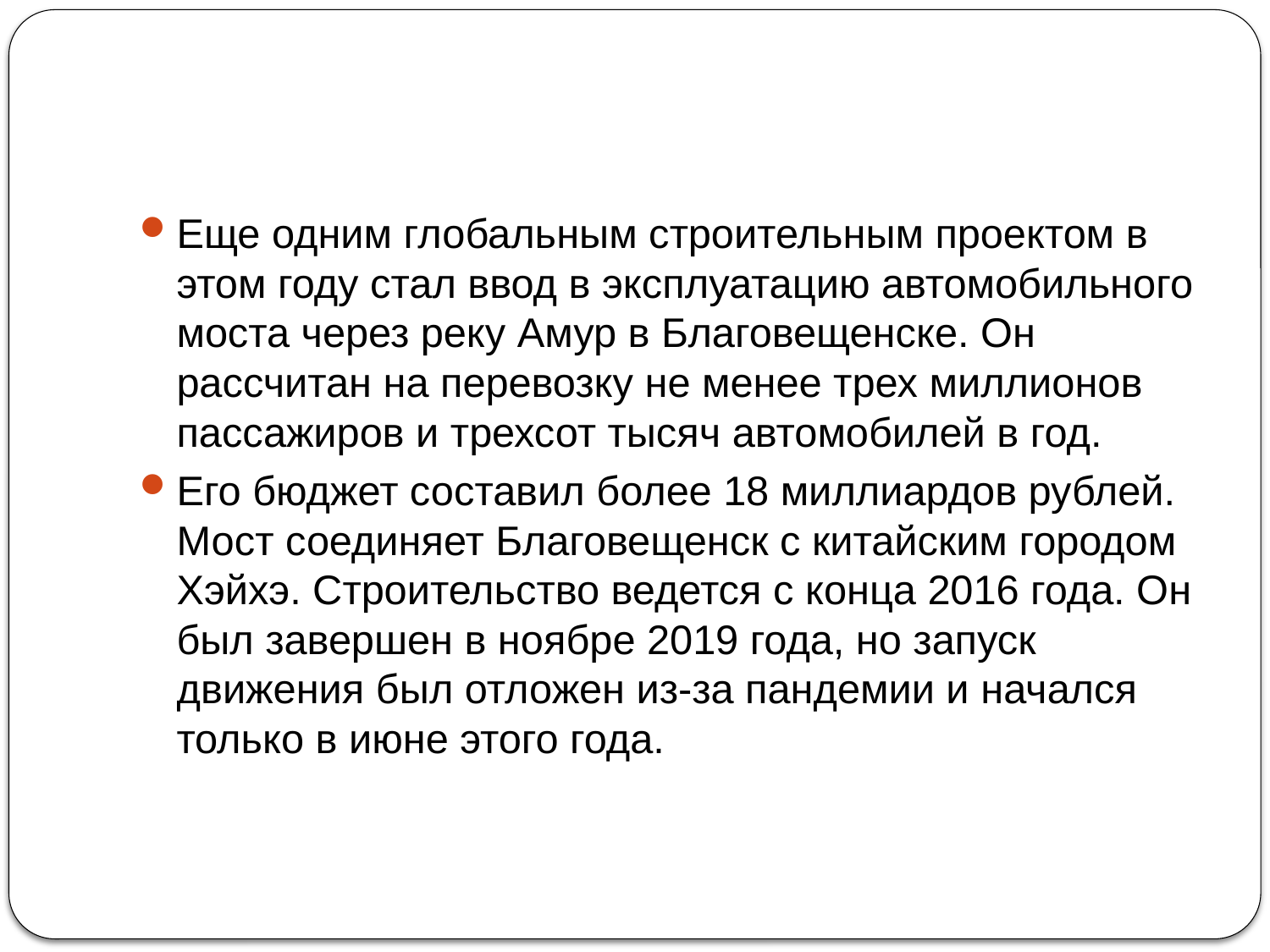

#
Еще одним глобальным строительным проектом в этом году стал ввод в эксплуатацию автомобильного моста через реку Амур в Благовещенске. Он рассчитан на перевозку не менее трех миллионов пассажиров и трехсот тысяч автомобилей в год.
Его бюджет составил более 18 миллиардов рублей. Мост соединяет Благовещенск с китайским городом Хэйхэ. Строительство ведется с конца 2016 года. Он был завершен в ноябре 2019 года, но запуск движения был отложен из-за пандемии и начался только в июне этого года.